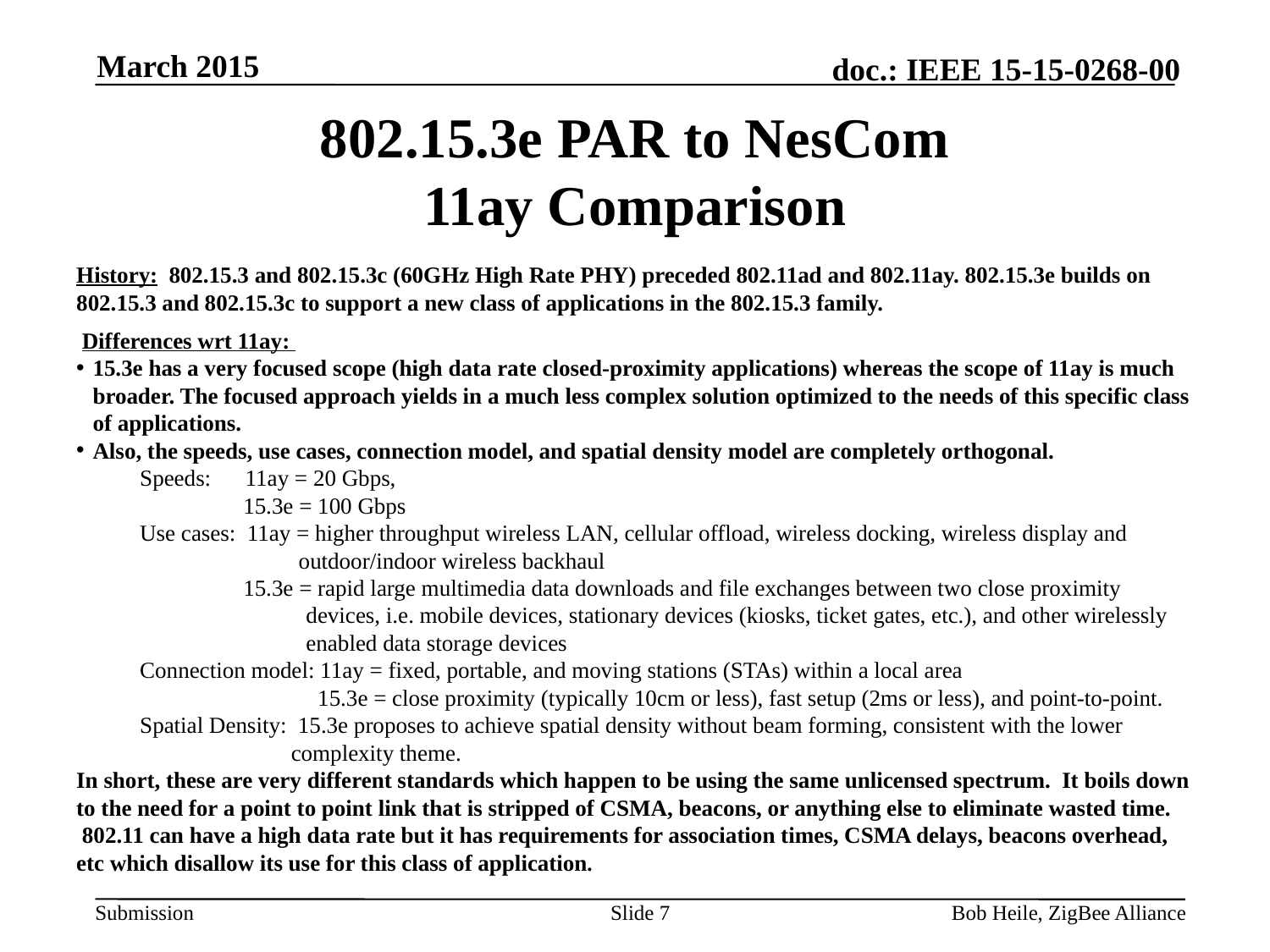

March 2015
# 802.15.3e PAR to NesCom 11ay Comparison
History:  802.15.3 and 802.15.3c (60GHz High Rate PHY) preceded 802.11ad and 802.11ay. 802.15.3e builds on 802.15.3 and 802.15.3c to support a new class of applications in the 802.15.3 family.
 Differences wrt 11ay:
15.3e has a very focused scope (high data rate closed-proximity applications) whereas the scope of 11ay is much broader. The focused approach yields in a much less complex solution optimized to the needs of this specific class of applications.
Also, the speeds, use cases, connection model, and spatial density model are completely orthogonal.
Speeds:      11ay = 20 Gbps,
       15.3e = 100 Gbps
Use cases:  11ay = higher throughput wireless LAN, cellular offload, wireless docking, wireless display and outdoor/indoor wireless backhaul
       15.3e = rapid large multimedia data downloads and file exchanges between two close proximity devices, i.e. mobile devices, stationary devices (kiosks, ticket gates, etc.), and other wirelessly enabled data storage devices
Connection model: 11ay = fixed, portable, and moving stations (STAs) within a local area
                    15.3e = close proximity (typically 10cm or less), fast setup (2ms or less), and point-to-point.
Spatial Density:  15.3e proposes to achieve spatial density without beam forming, consistent with the lower complexity theme.
In short, these are very different standards which happen to be using the same unlicensed spectrum.  It boils down to the need for a point to point link that is stripped of CSMA, beacons, or anything else to eliminate wasted time.  802.11 can have a high data rate but it has requirements for association times, CSMA delays, beacons overhead, etc which disallow its use for this class of application.

Slide 7
Bob Heile, ZigBee Alliance